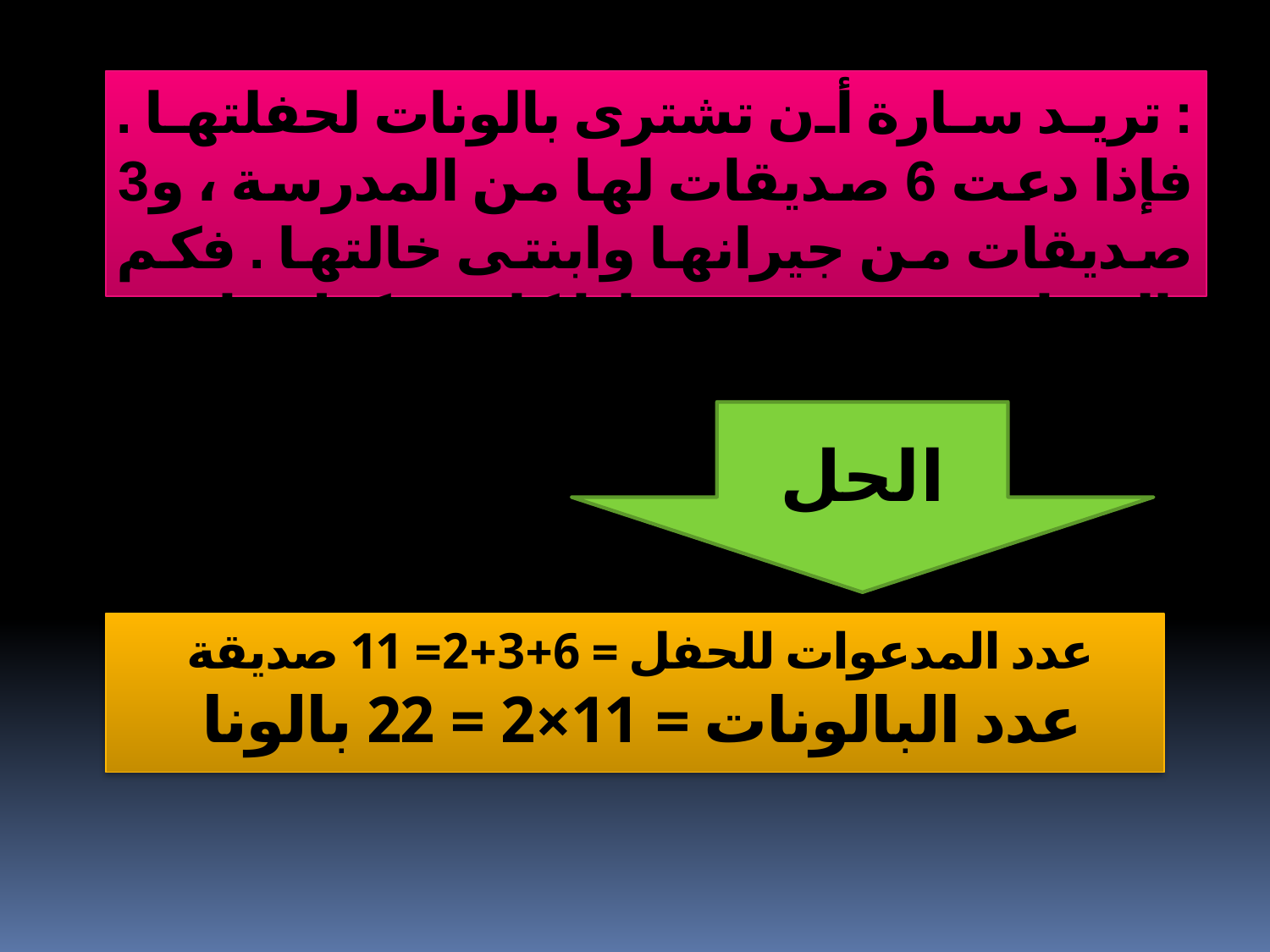

: تريد سارة أن تشترى بالونات لحفلتها . فإذا دعت 6 صديقات لها من المدرسة ، و3 صديقات من جيرانها وابنتى خالتها . فكم بالونا سوف تشترى إذا كانت كل واحدة منهن ستأخذ بالونين ؟
الحل
عدد المدعوات للحفل = 6+3+2= 11 صديقة
عدد البالونات = 11×2 = 22 بالونا